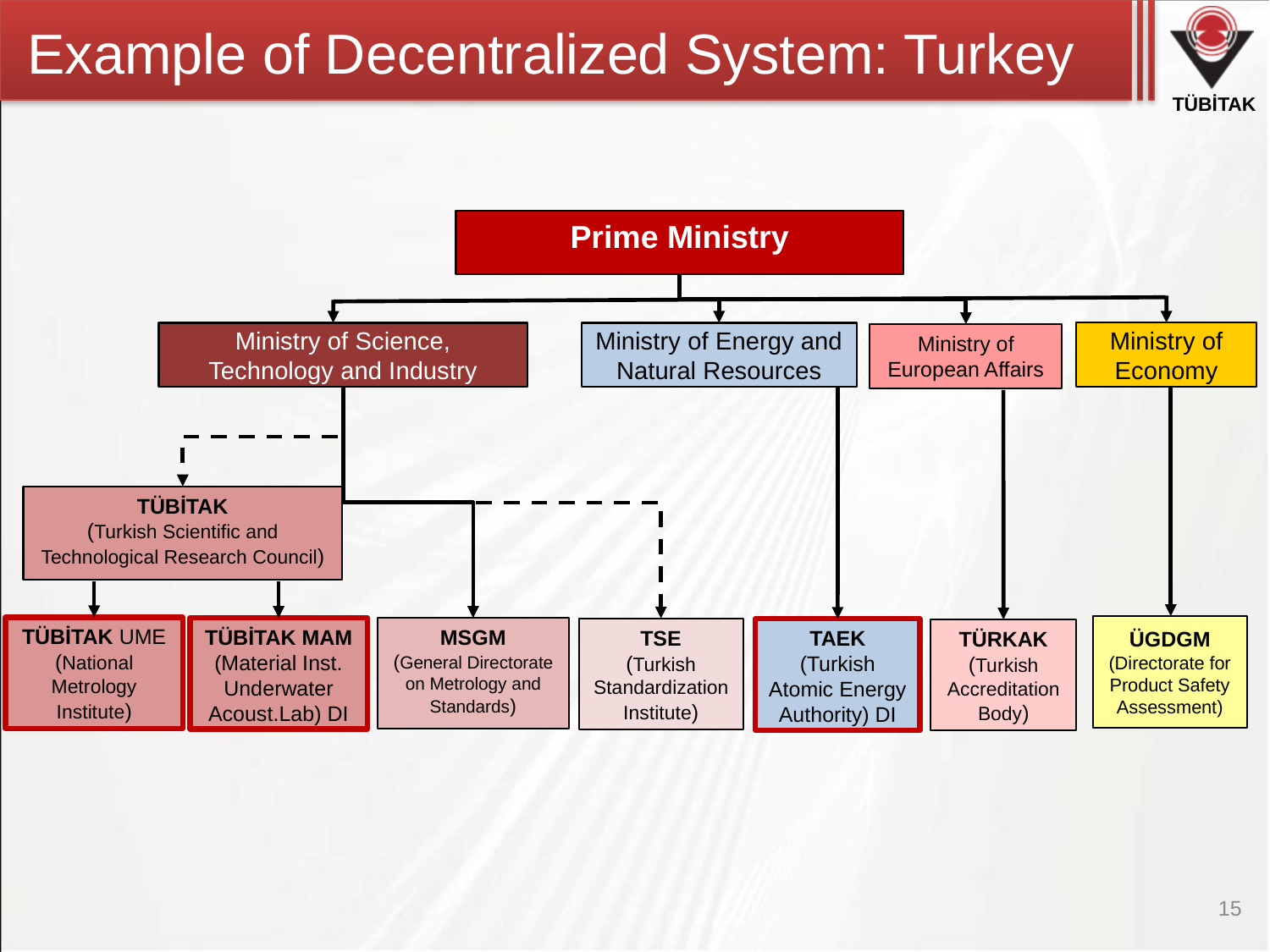

Example of Decentralized System: Turkey
Prime Ministry
Ministry of Economy
Ministry of Science, Technology and Industry
Ministry of Energy and Natural Resources
Ministry of European Affairs
TÜBİTAK
(Turkish Scientific and Technological Research Council)
ÜGDGM
(Directorate for Product Safety Assessment)
TÜBİTAK UME
(National Metrology Institute)
TÜBİTAK MAM
(Material Inst. Underwater Acoust.Lab) DI
MSGM
(General Directorate on Metrology and Standards)
TSE
(Turkish Standardization Institute)
TAEK
(Turkish Atomic Energy Authority) DI
TÜRKAK
(Turkish Accreditation Body)
15